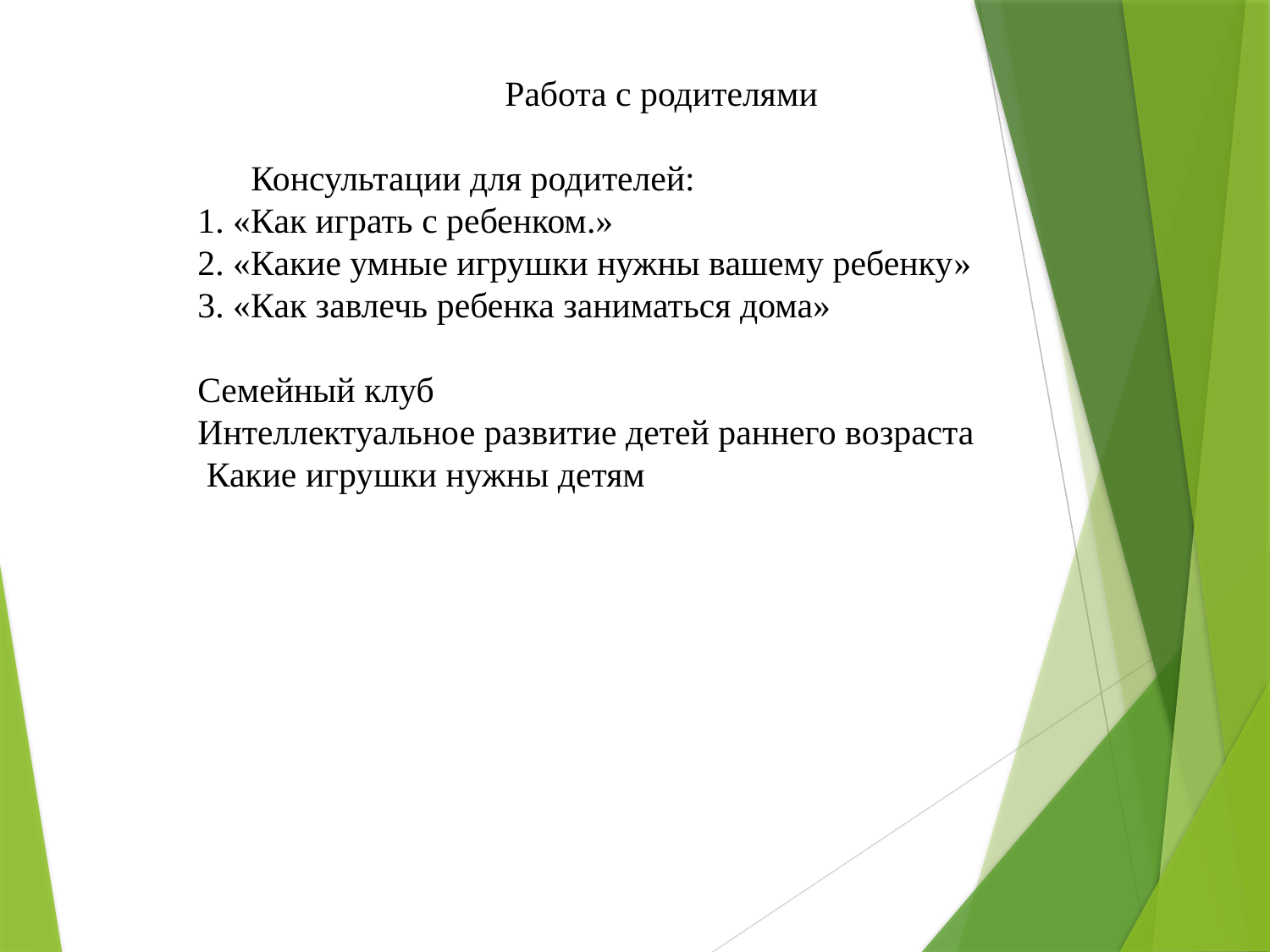

Работа с родителями

      Консультации для родителей:
1. «Как играть с ребенком.»
2. «Какие умные игрушки нужны вашему ребенку»
3. «Как завлечь ребенка заниматься дома»

Семейный клуб
Интеллектуальное развитие детей раннего возраста
 Какие игрушки нужны детям